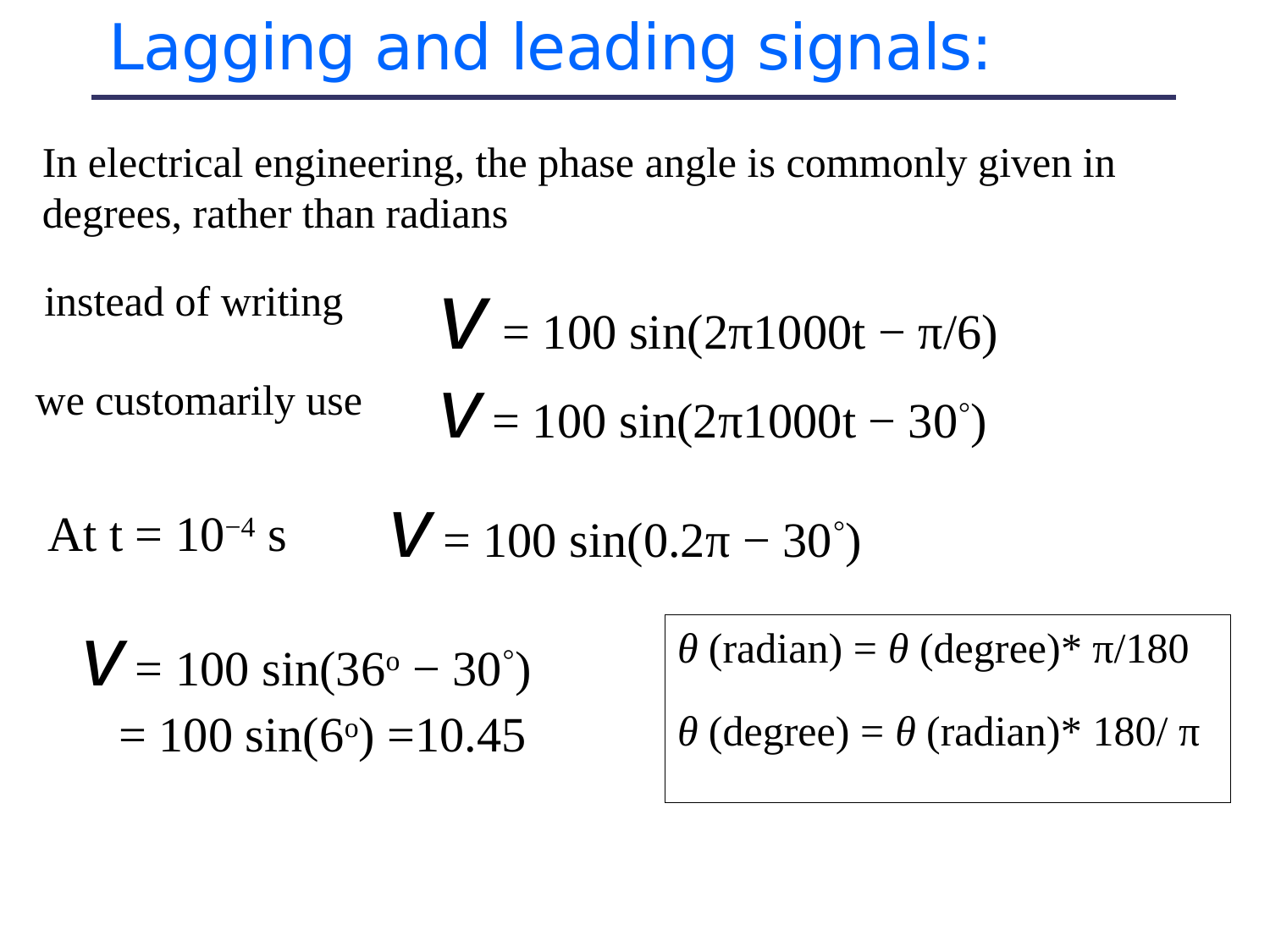

Lagging and leading signals:
In electrical engineering, the phase angle is commonly given in degrees, rather than radians
v = 100 sin(2π1000t − π/6)
instead of writing
v = 100 sin(2π1000t − 30◦)
we customarily use
v = 100 sin(0.2π − 30◦)
At t = 10−4 s
v = 100 sin(36o − 30◦)
   = 100 sin(6o) =10.45
θ (radian) = θ (degree)* π/180
θ (degree) = θ (radian)* 180/ π